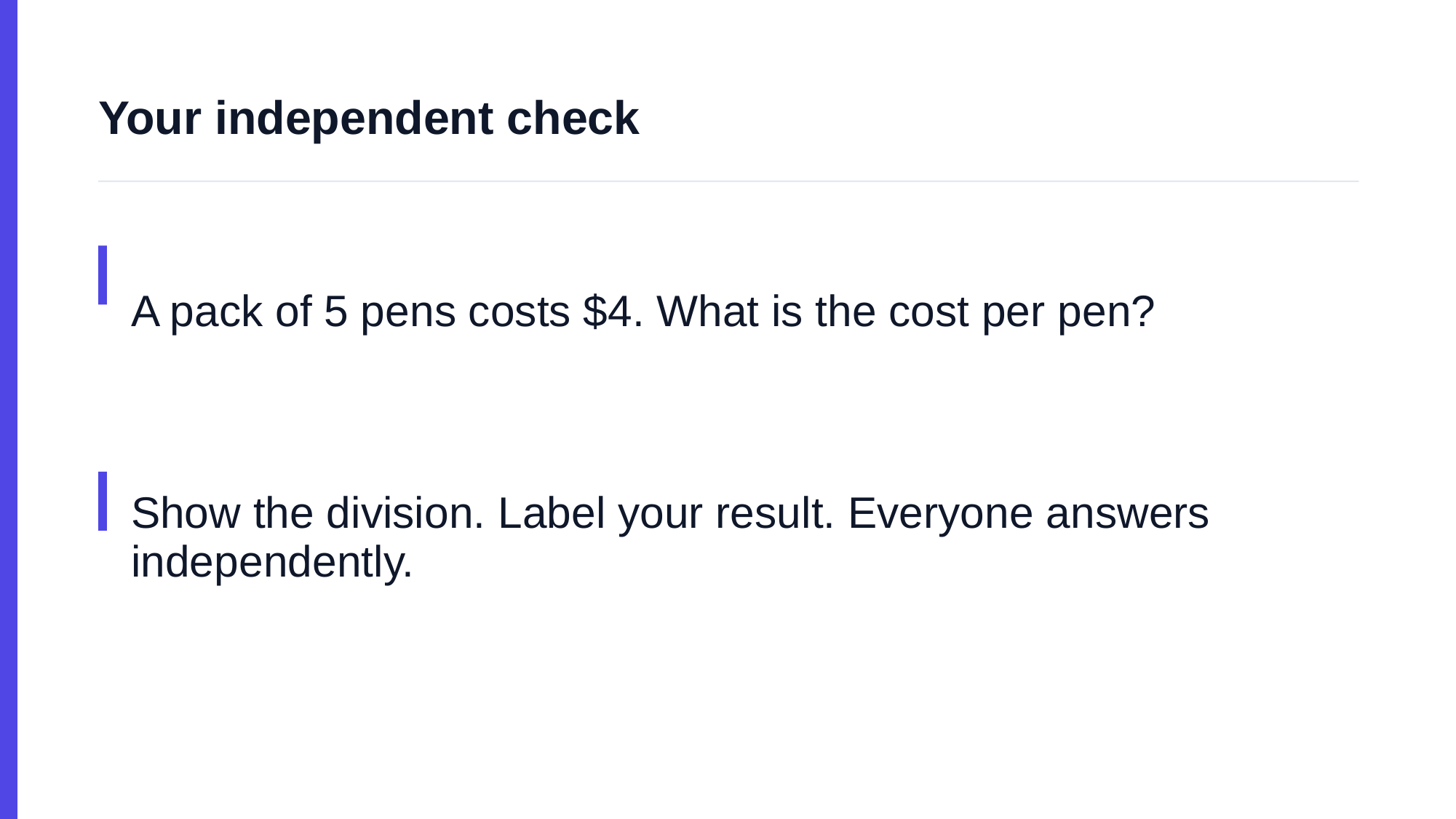

Your independent check

A pack of 5 pens costs $4. What is the cost per pen?

Show the division. Label your result. Everyone answers independently.